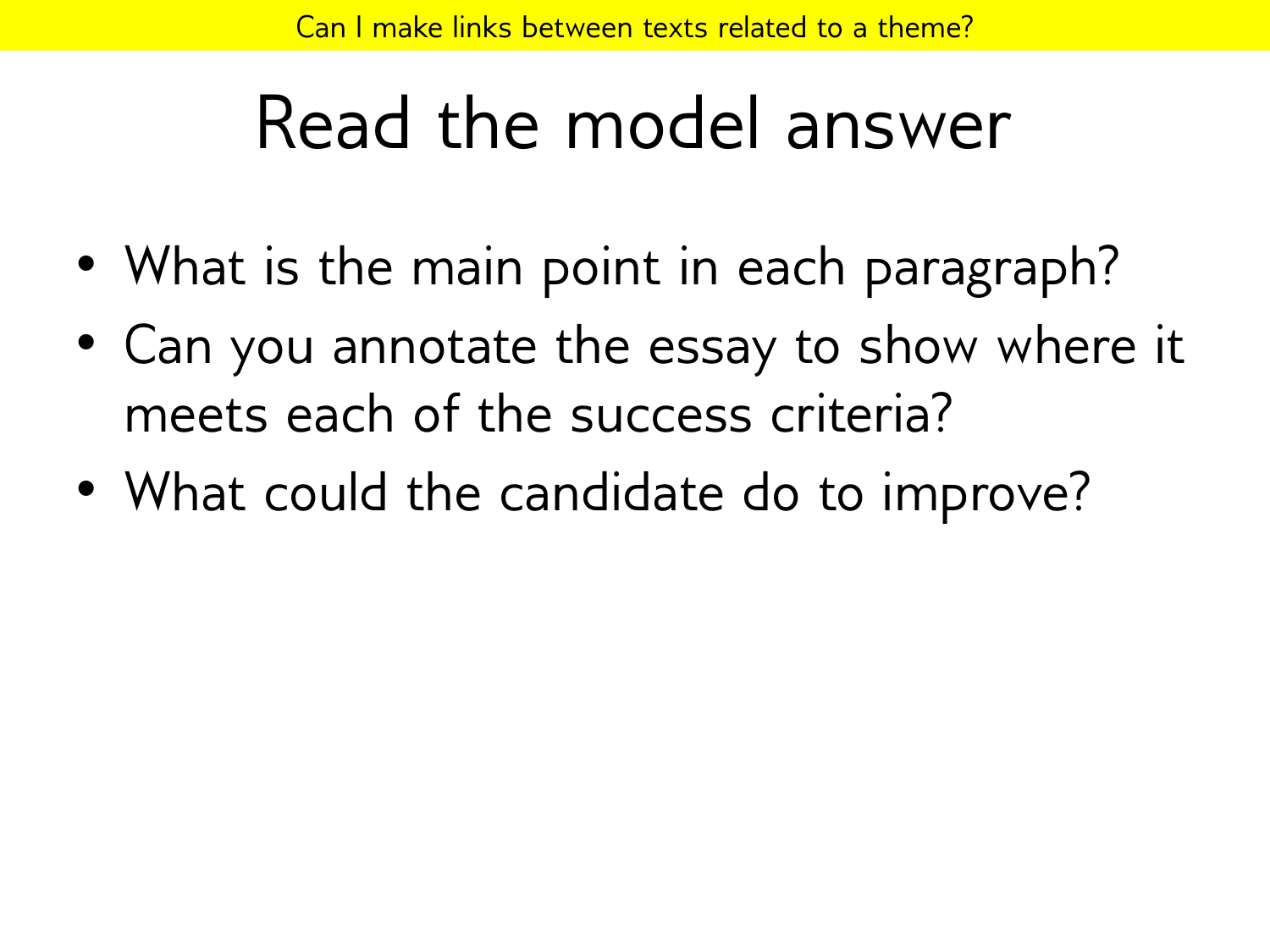

Can I make links between texts related to a theme?
# Read the model answer
What is the main point in each paragraph?
Can you annotate the essay to show where it meets each of the success criteria?
What could the candidate do to improve?